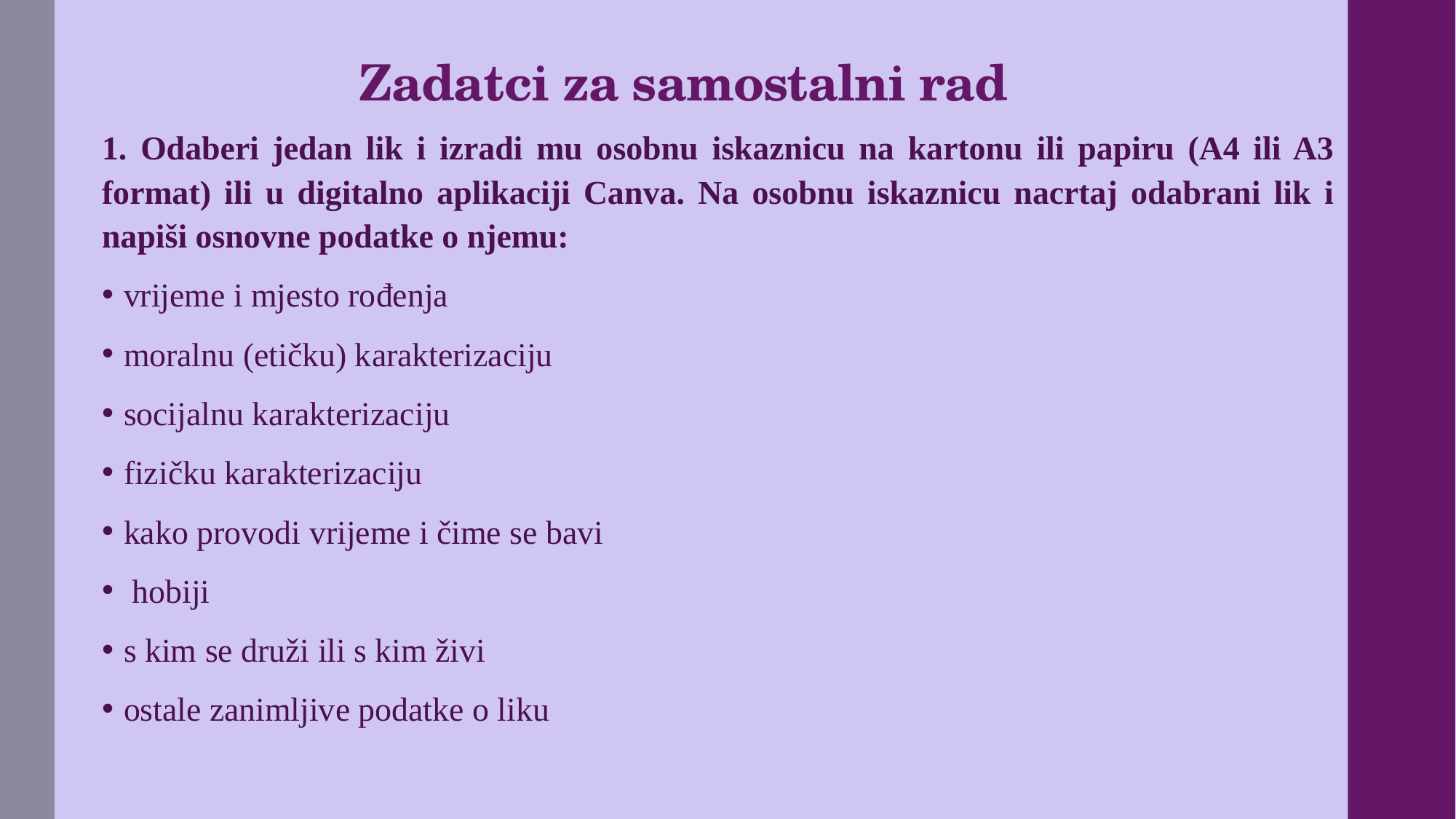

# Zadatci za samostalni rad
1. Odaberi jedan lik i izradi mu osobnu iskaznicu na kartonu ili papiru (A4 ili A3 format) ili u digitalno aplikaciji Canva. Na osobnu iskaznicu nacrtaj odabrani lik i napiši osnovne podatke o njemu:
vrijeme i mjesto rođenja
moralnu (etičku) karakterizaciju
socijalnu karakterizaciju
fizičku karakterizaciju
kako provodi vrijeme i čime se bavi
 hobiji
s kim se druži ili s kim živi
ostale zanimljive podatke o liku